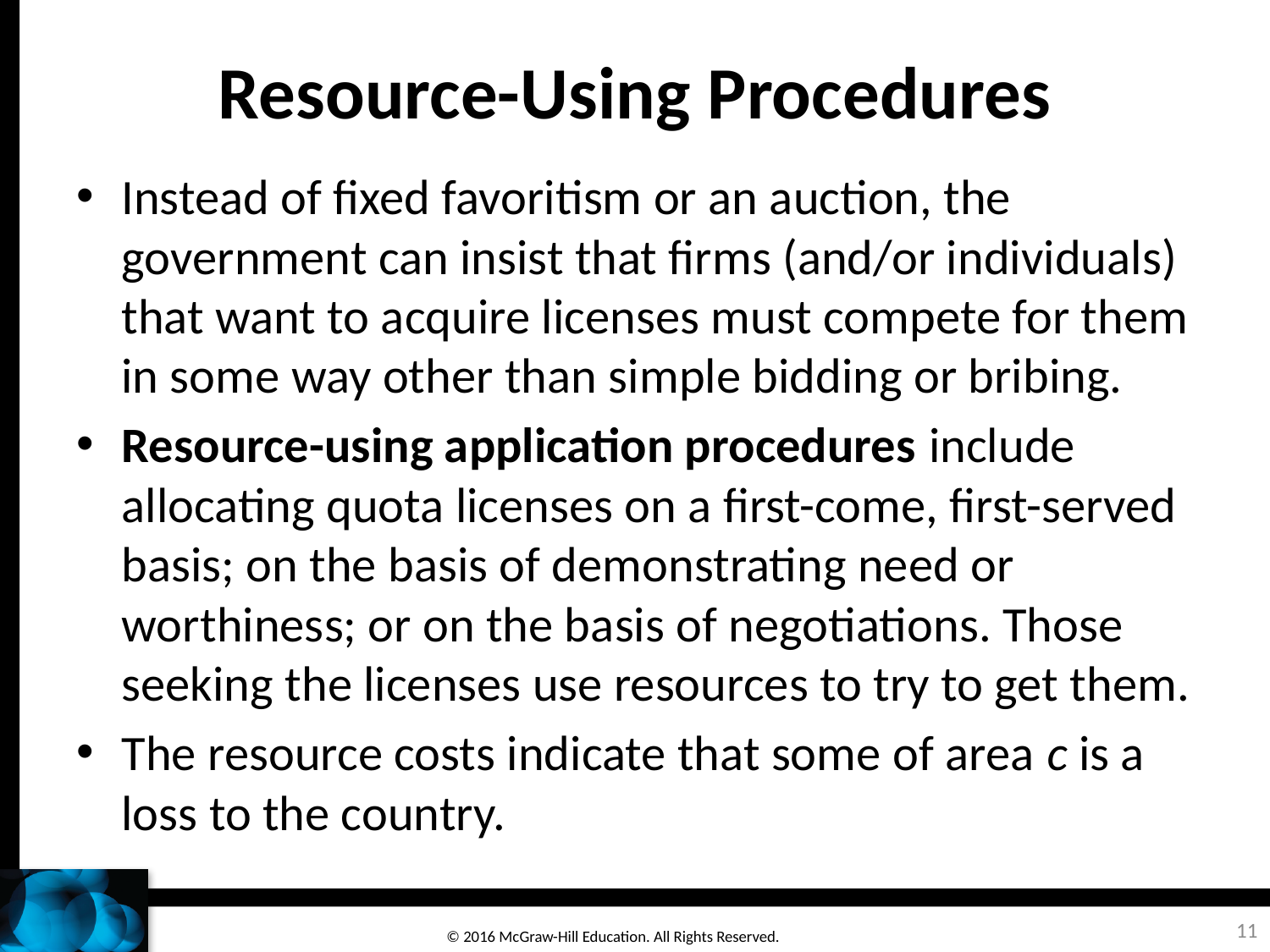

# Resource-Using Procedures
Instead of fixed favoritism or an auction, the government can insist that firms (and/or individuals) that want to acquire licenses must compete for them in some way other than simple bidding or bribing.
Resource-using application procedures include allocating quota licenses on a first-come, first-served basis; on the basis of demonstrating need or worthiness; or on the basis of negotiations. Those seeking the licenses use resources to try to get them.
The resource costs indicate that some of area c is a loss to the country.
11
© 2016 McGraw-Hill Education. All Rights Reserved.